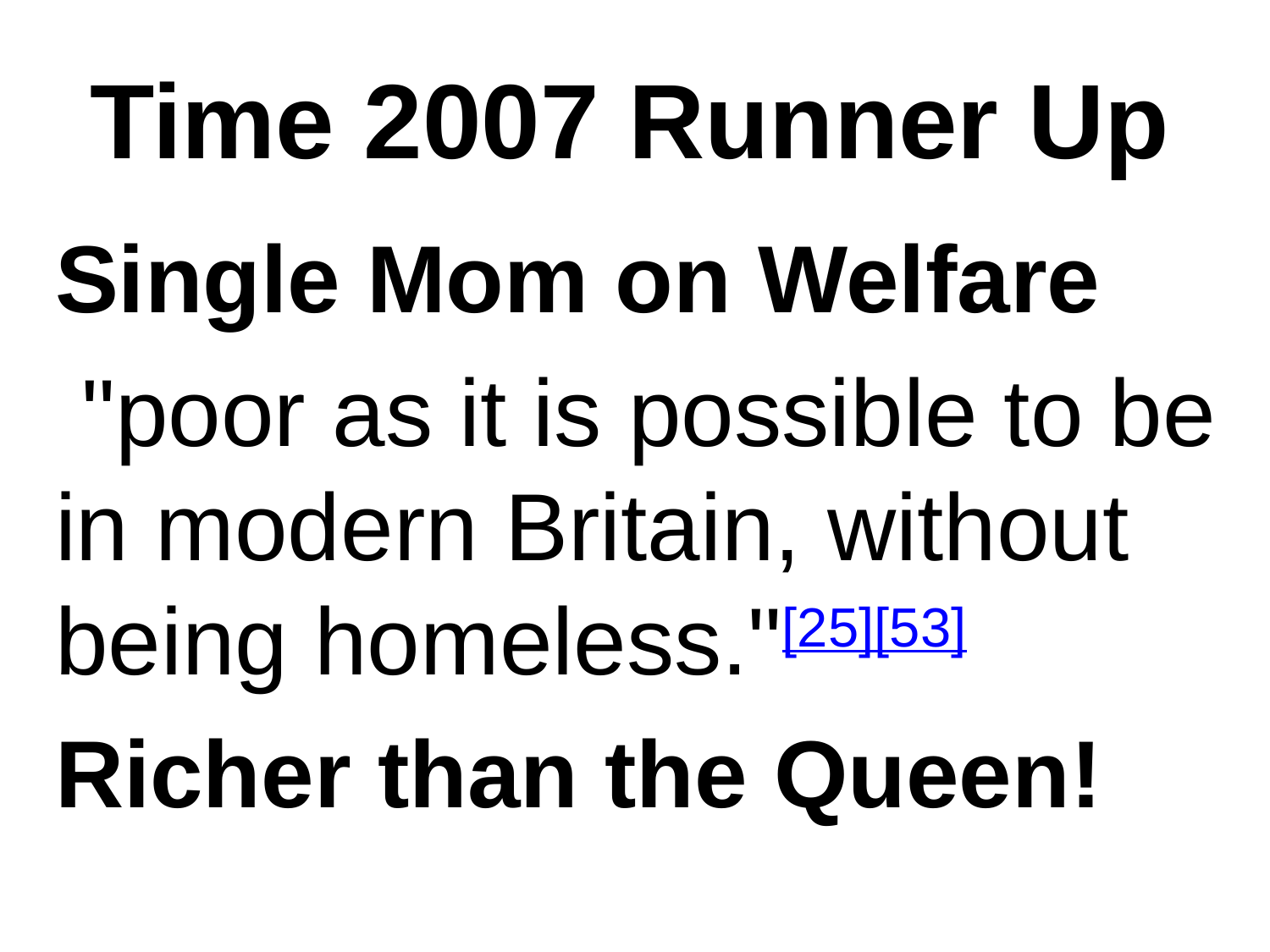

# Time 2007 Runner Up
Single Mom on Welfare
 "poor as it is possible to be in modern Britain, without being homeless."[25][53]
Richer than the Queen!